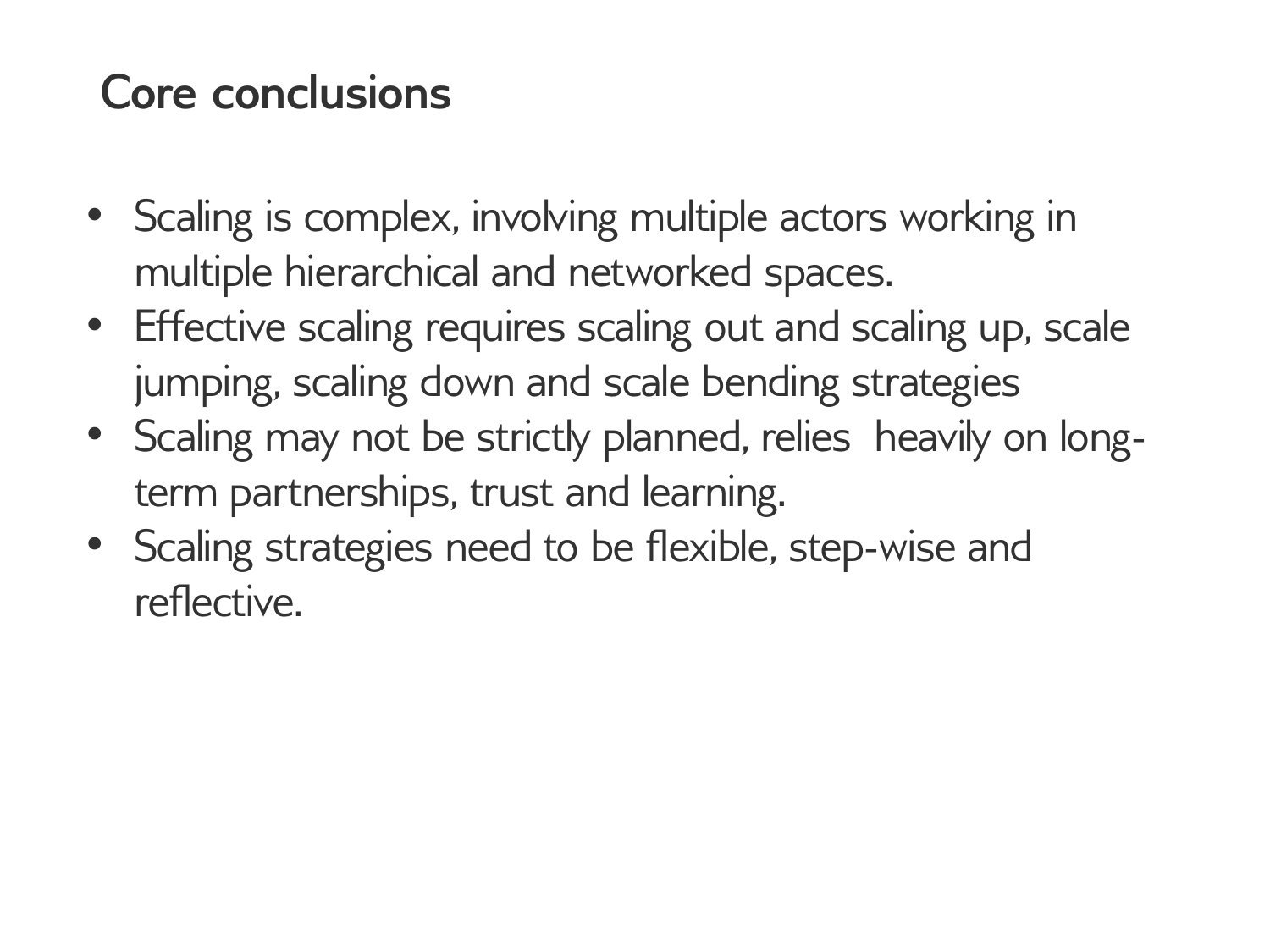

# Core conclusions
Scaling is complex, involving multiple actors working in multiple hierarchical and networked spaces.
Effective scaling requires scaling out and scaling up, scale jumping, scaling down and scale bending strategies
Scaling may not be strictly planned, relies  heavily on long-term partnerships, trust and learning.
Scaling strategies need to be flexible, step-wise and reflective.